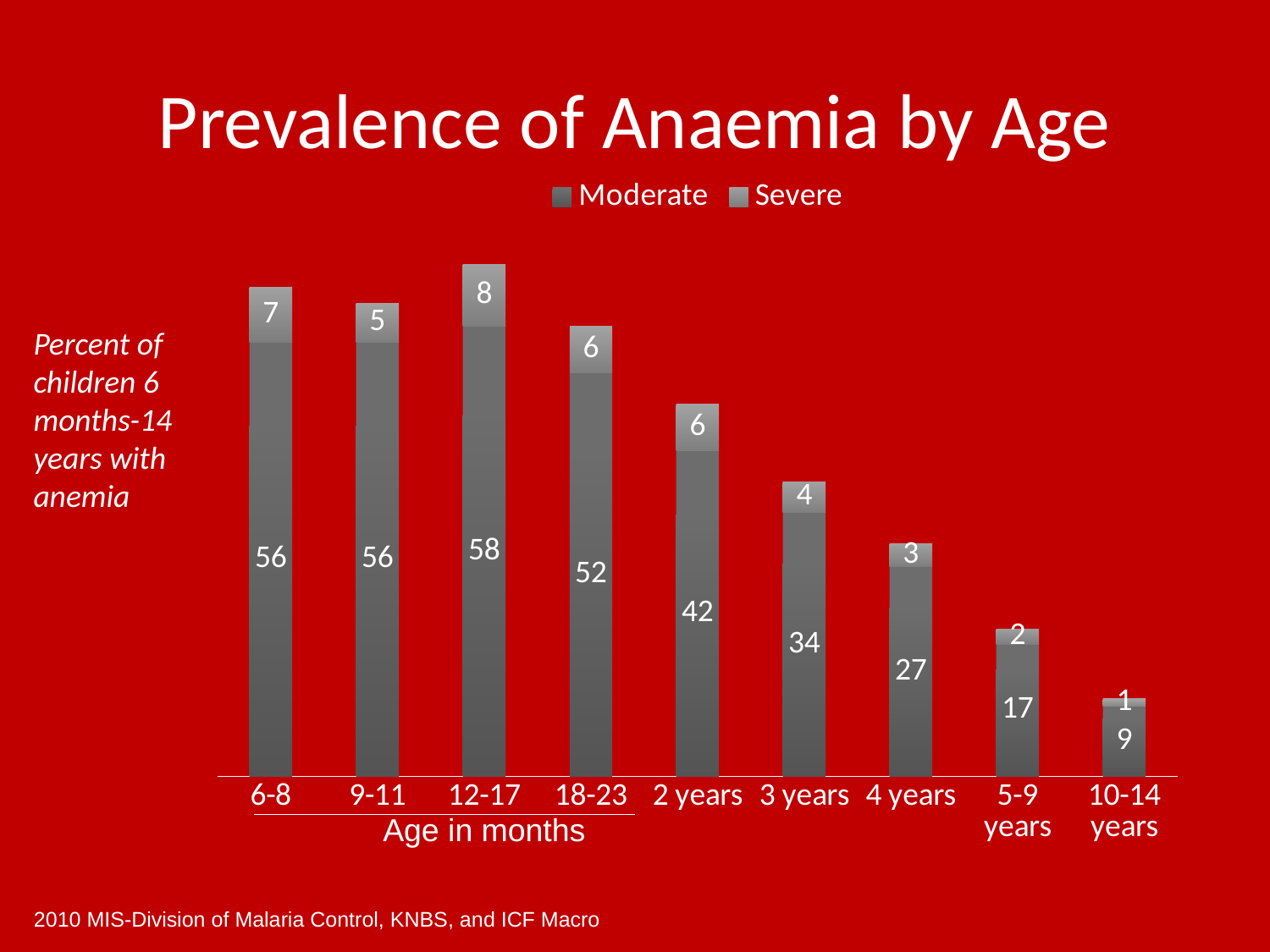

# Prevalence of Anaemia by Age

### Chart

| Category | Moderate | Severe |
|---|---|---|
| 6-8 | 56.0 | 7.0 |
| 9-11 | 56.0 | 5.0 |
| 12-17 | 58.0 | 8.0 |
| 18-23 | 52.0 | 6.0 |
| 2 years | 42.0 | 6.0 |
| 3 years | 34.0 | 4.0 |
| 4 years | 27.0 | 3.0 |
| 5-9 years | 17.0 | 2.0 |
| 10-14 years | 9.0 | 1.0 |
Percent of children 6 months-14 years with anemia
Age in months
2010 MIS-Division of Malaria Control, KNBS, and ICF Macro